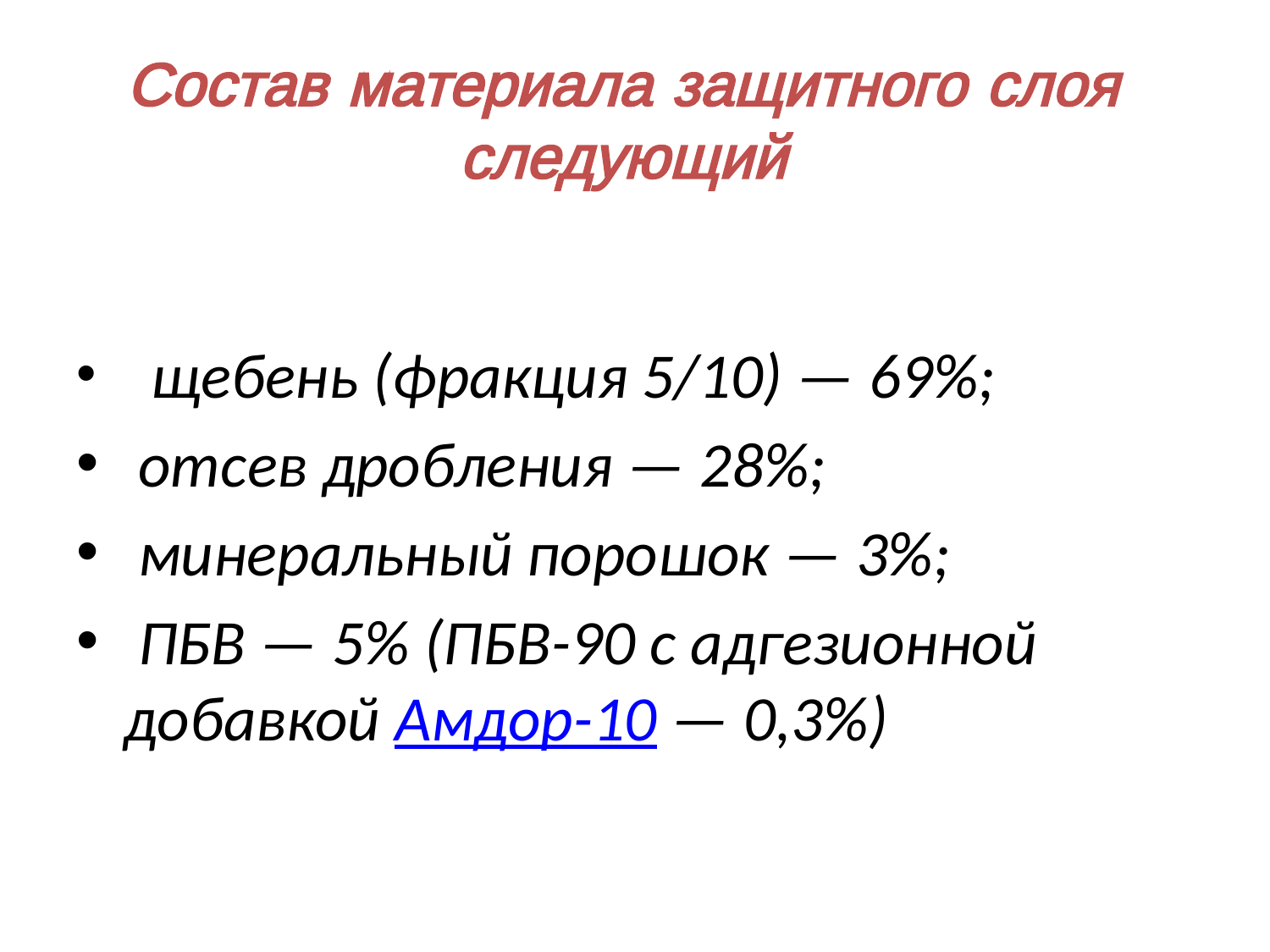

# Состав материала защитного слоя следующий

  щебень (фракция 5/10) — 69%;
 отсев дробления — 28%;
 минеральный порошок — 3%;
 ПБВ — 5% (ПБВ-90 с адгезионной добавкой Амдор-10 — 0,3%)